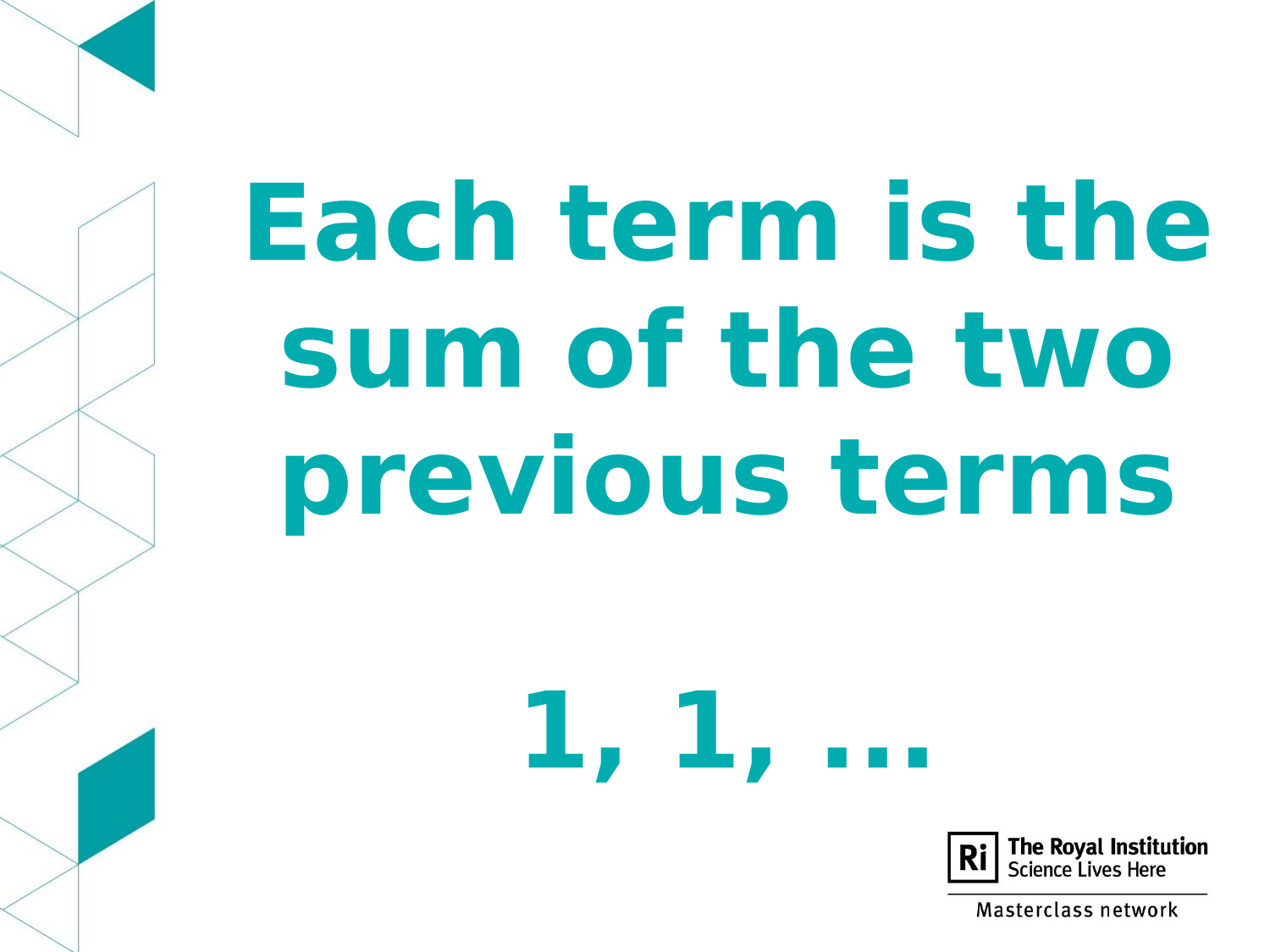

Each term is the sum of the two previous terms

1, 1, ...